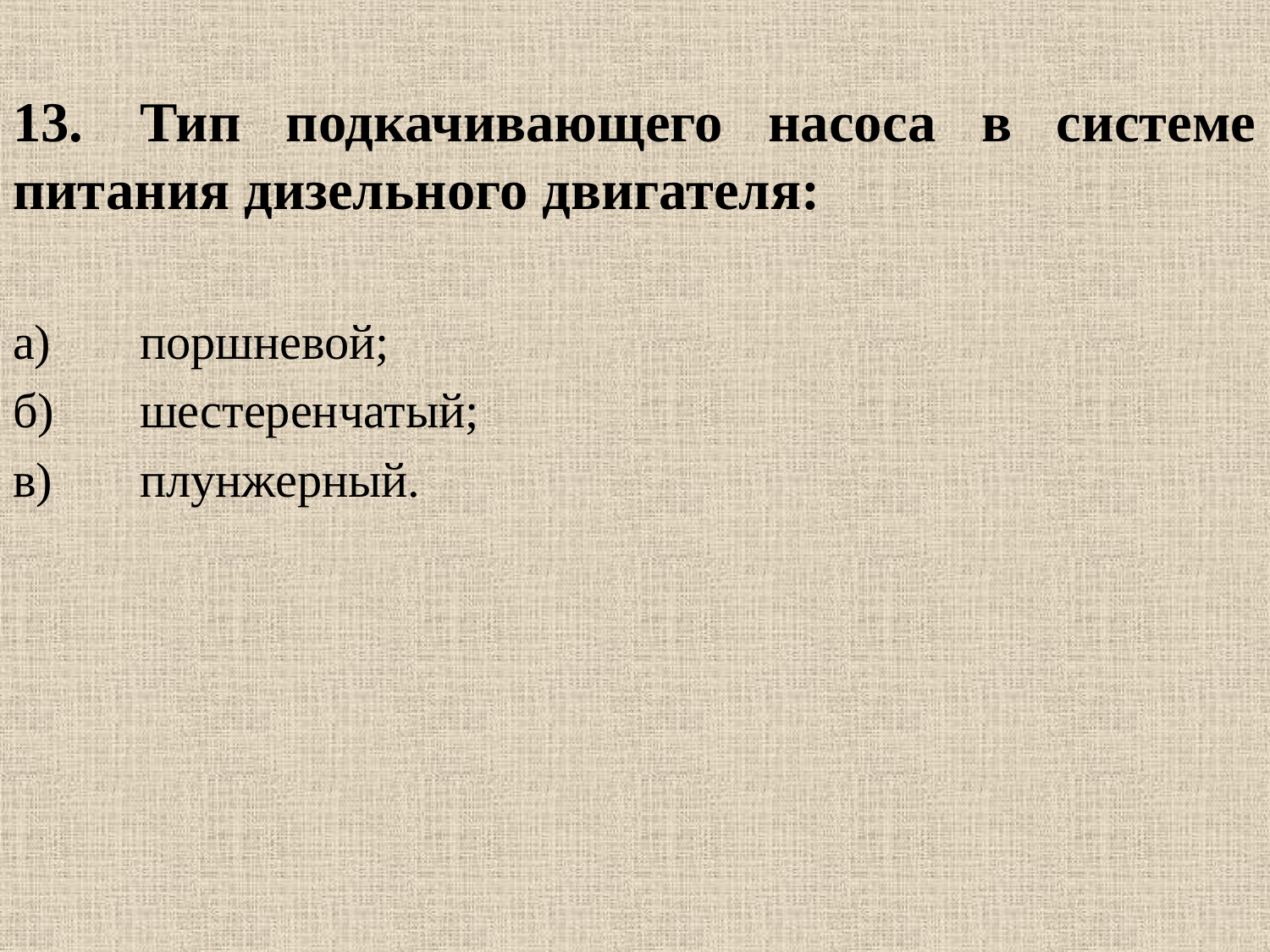

13.	Тип подкачивающего насоса в системе питания дизельного двигателя:

а)	поршневой;
б)	шестеренчатый;
в)	плунжерный.